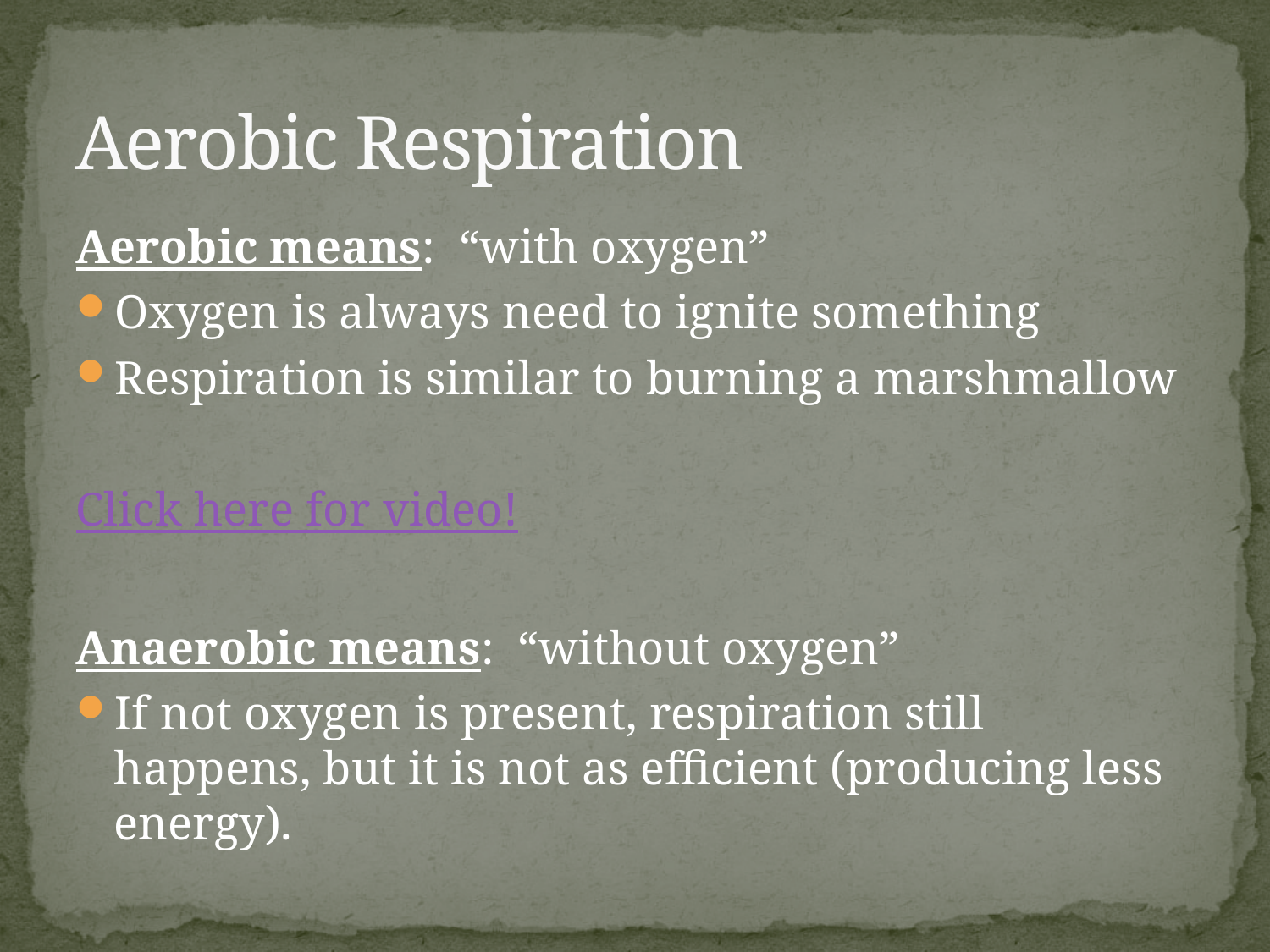

# Aerobic Respiration
Aerobic means:  “with oxygen”
Oxygen is always need to ignite something
Respiration is similar to burning a marshmallow

Click here for video!

Anaerobic means:  “without oxygen”
If not oxygen is present, respiration still happens, but it is not as efficient (producing less energy).